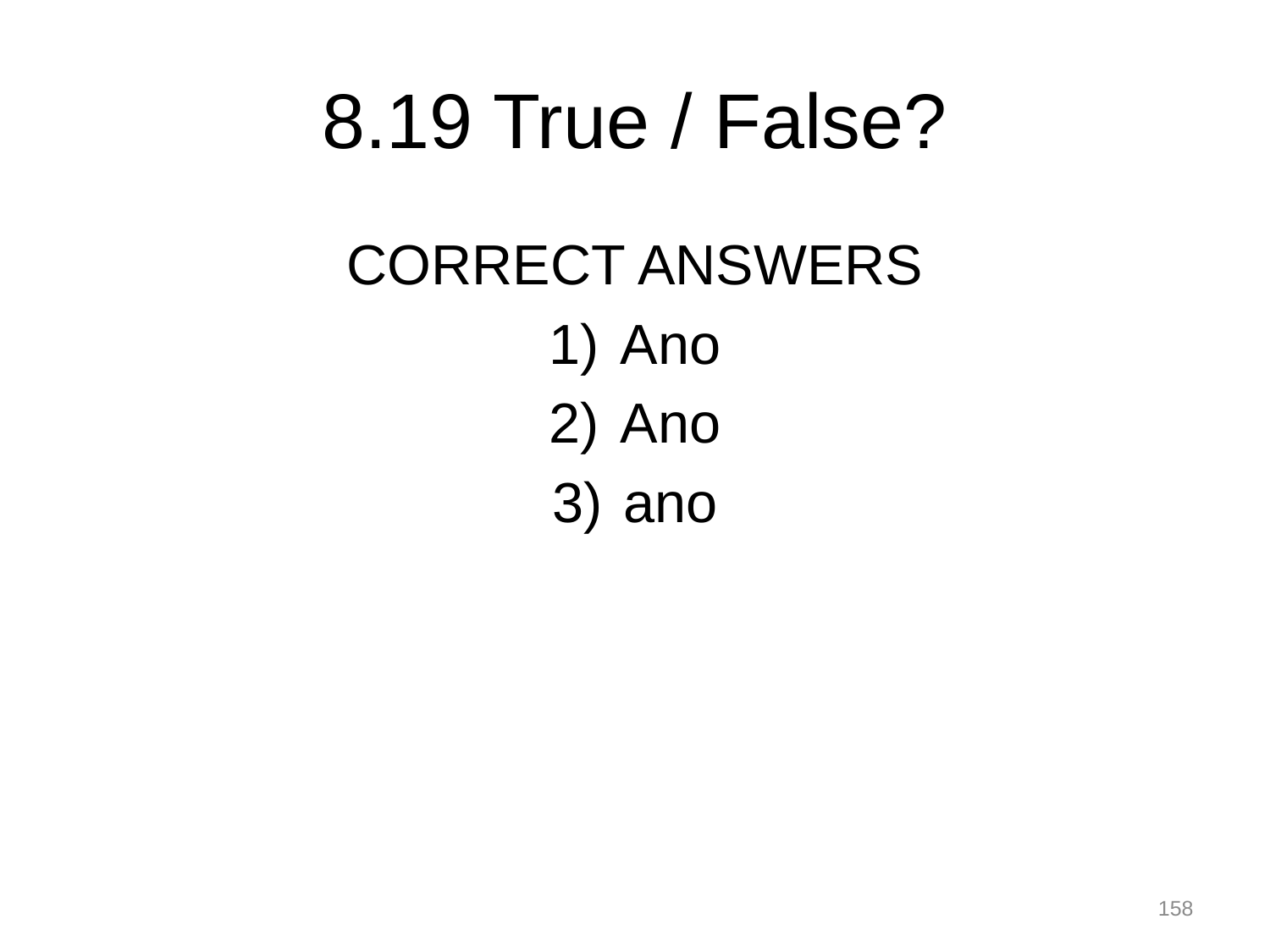

# 8.19 True / False?
CORRECT ANSWERS
Ano
Ano
ano
158